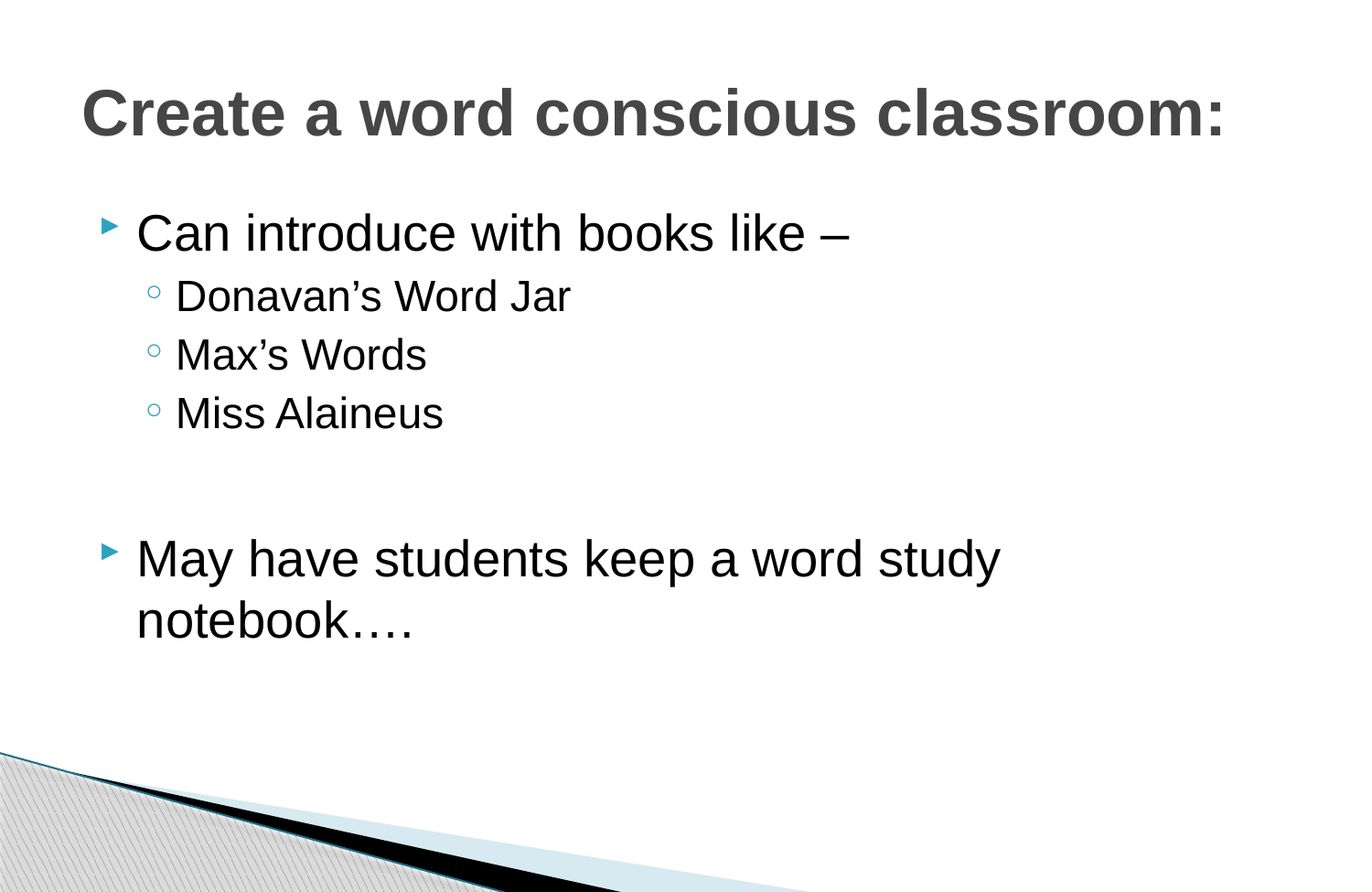

# Create a word conscious classroom:
Can introduce with books like –
Donavan’s Word Jar
Max’s Words
Miss Alaineus

May have students keep a word study notebook….